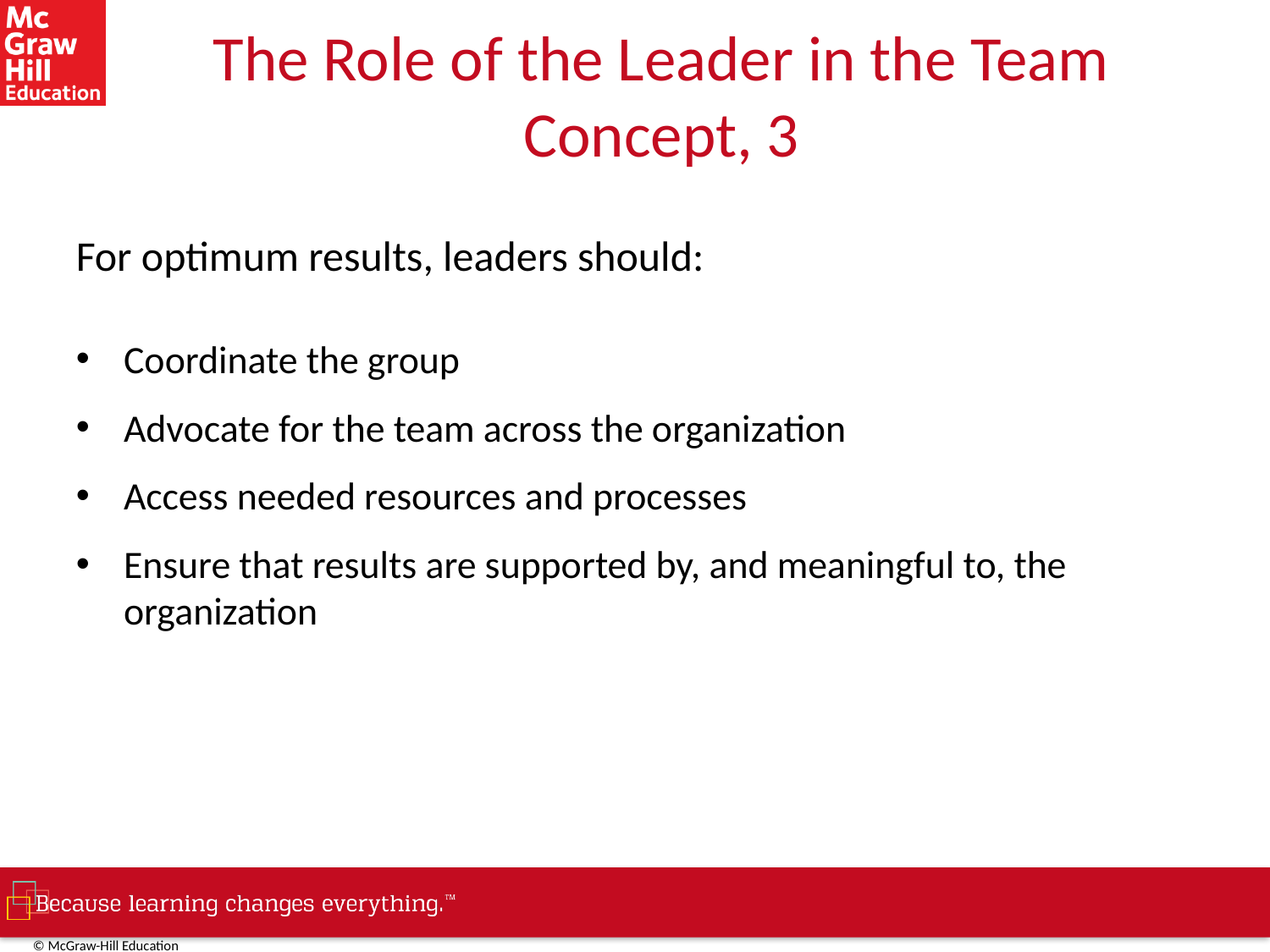

# The Role of the Leader in the Team Concept, 3
For optimum results, leaders should:

Coordinate the group
Advocate for the team across the organization
Access needed resources and processes
Ensure that results are supported by, and meaningful to, the organization